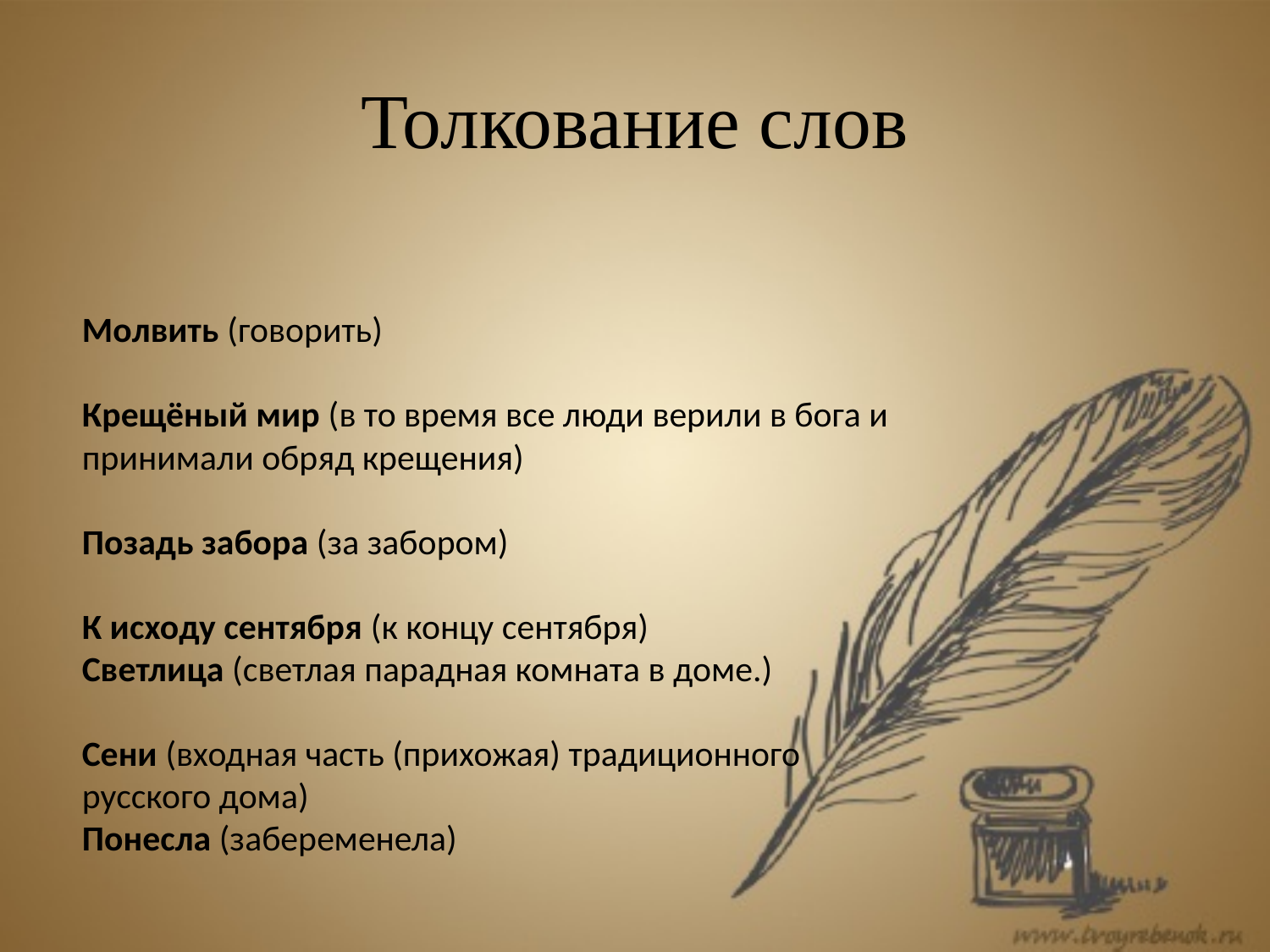

# Толкование слов

Молвить (говорить)

Крещёный мир (в то время все люди верили в бога и принимали обряд крещения)

Позадь забора (за забором)

К исходу сентября (к концу сентября)
Светлица (светлая парадная комната в доме.)

Сени (входная часть (прихожая) традиционного
русского дома)
Понесла (забеременела)